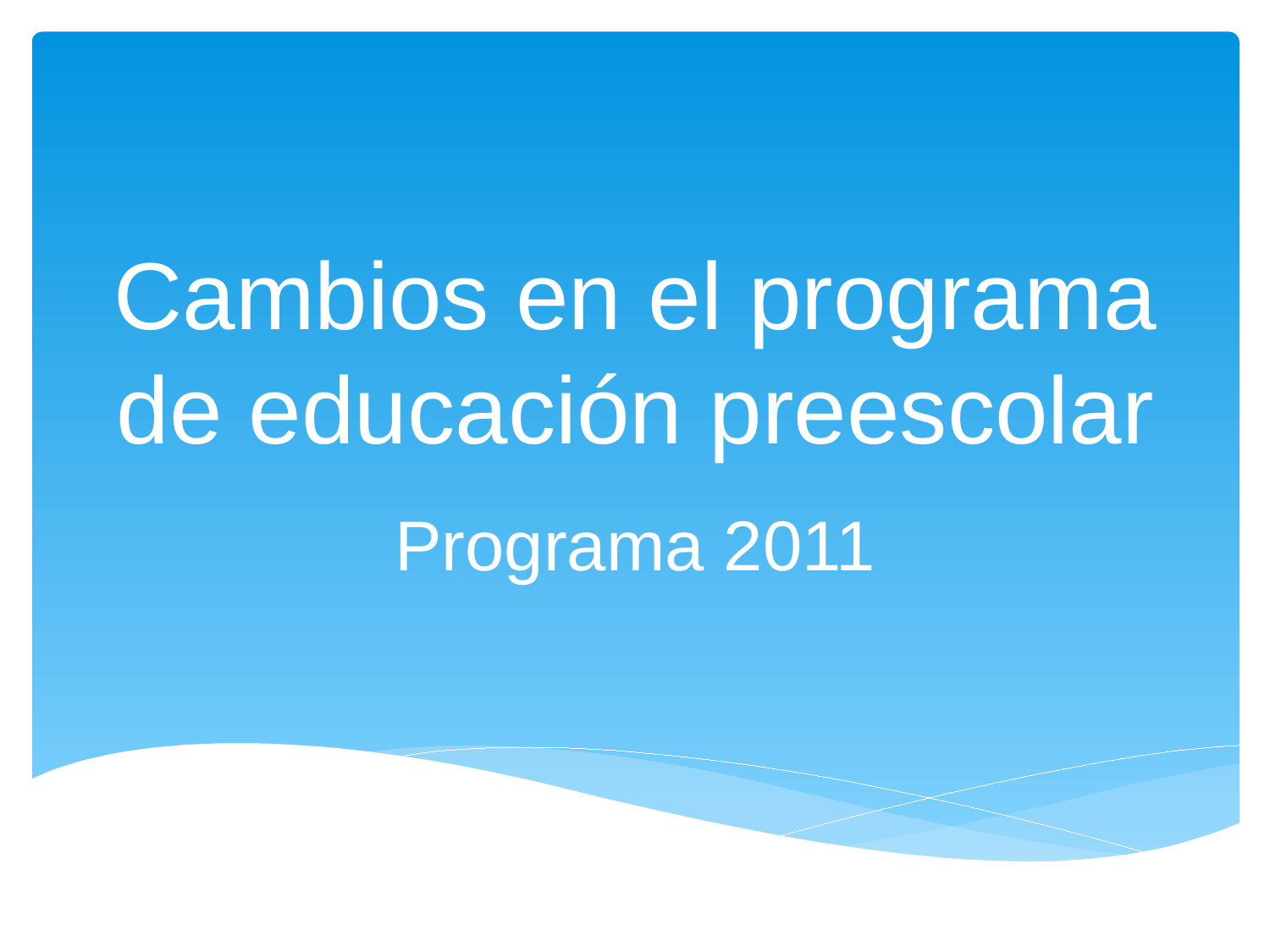

# Cambios en el programa de educación preescolar
Programa 2011